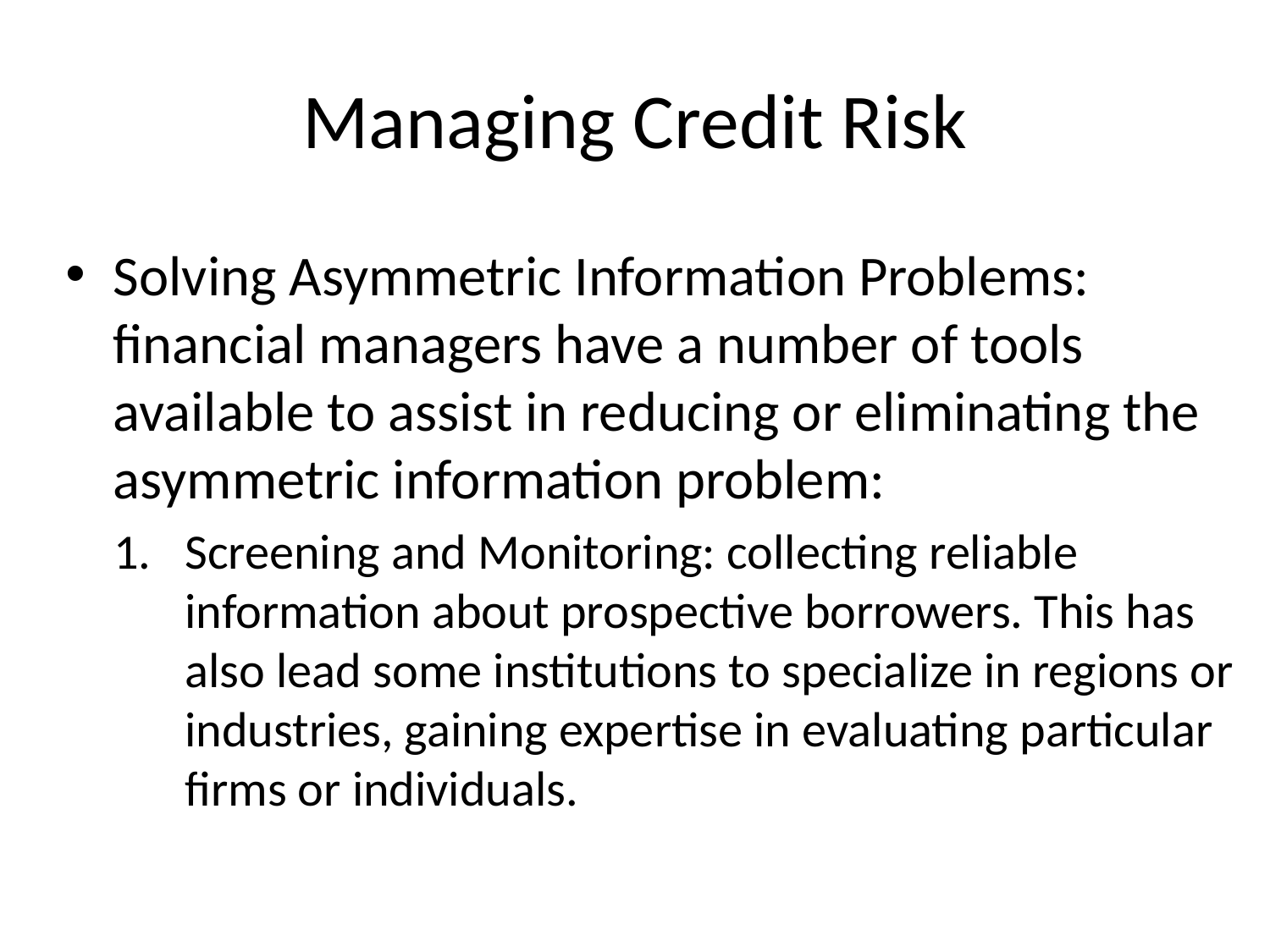

# Managing Credit Risk
Solving Asymmetric Information Problems: financial managers have a number of tools available to assist in reducing or eliminating the asymmetric information problem:
Screening and Monitoring: collecting reliable information about prospective borrowers. This has also lead some institutions to specialize in regions or industries, gaining expertise in evaluating particular firms or individuals.